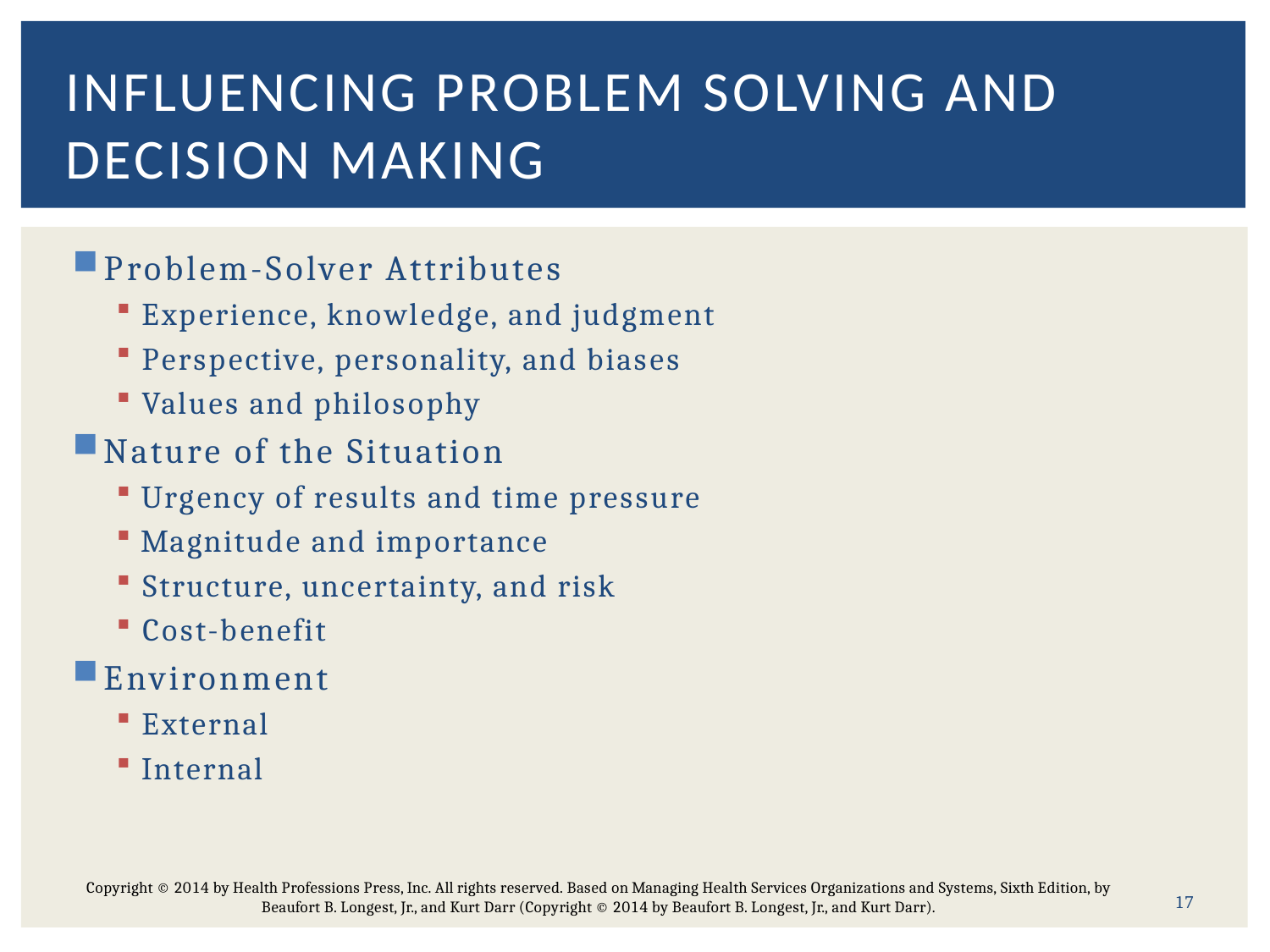

# Influencing Problem Solving and decision making
Problem-Solver Attributes
Experience, knowledge, and judgment
Perspective, personality, and biases
Values and philosophy
Nature of the Situation
Urgency of results and time pressure
Magnitude and importance
Structure, uncertainty, and risk
Cost-benefit
Environment
External
Internal

17